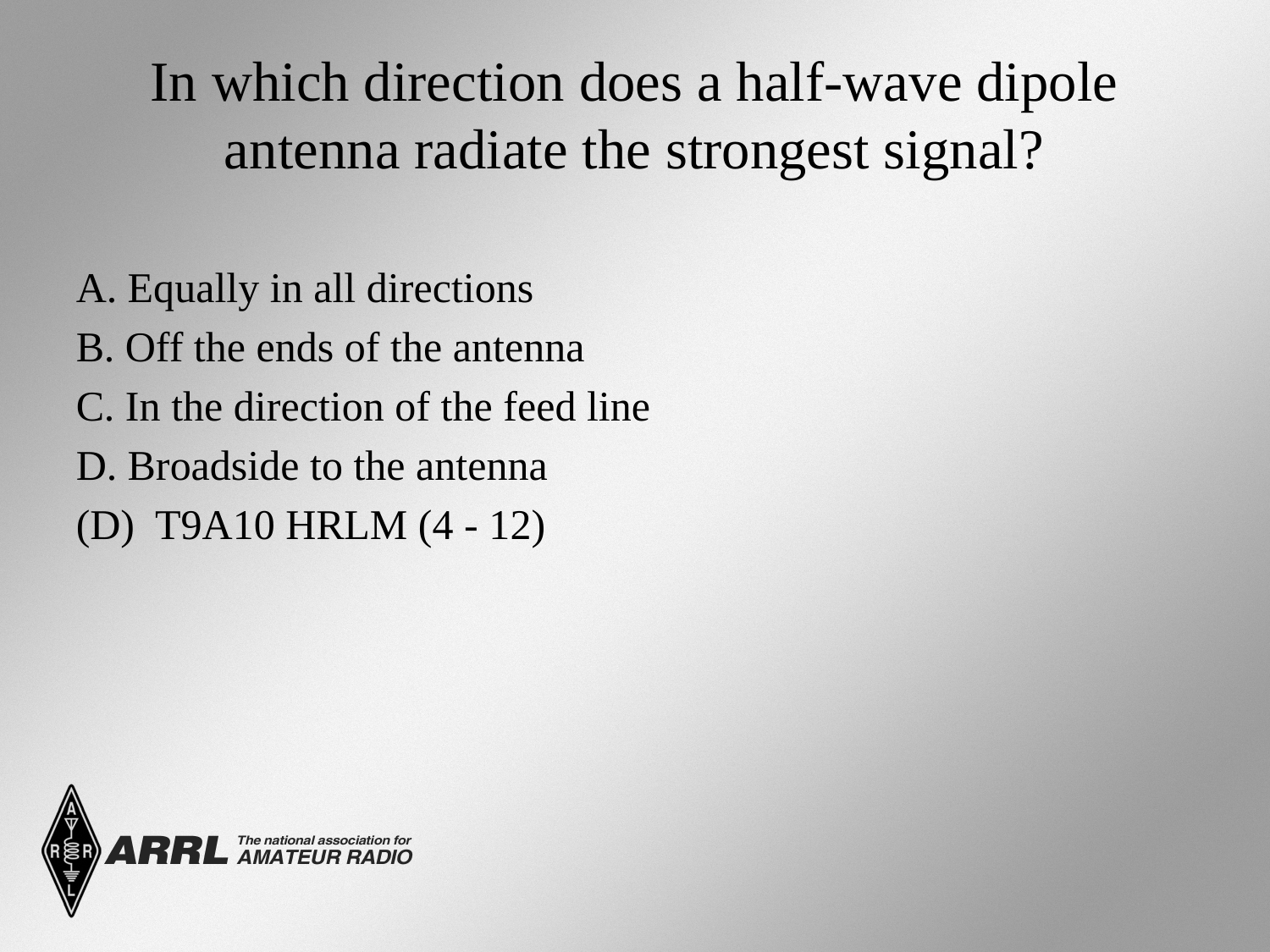

# In which direction does a half-wave dipole antenna radiate the strongest signal?
A. Equally in all directions
B. Off the ends of the antenna
C. In the direction of the feed line
D. Broadside to the antenna
(D)  T9A10 HRLM (4 - 12)